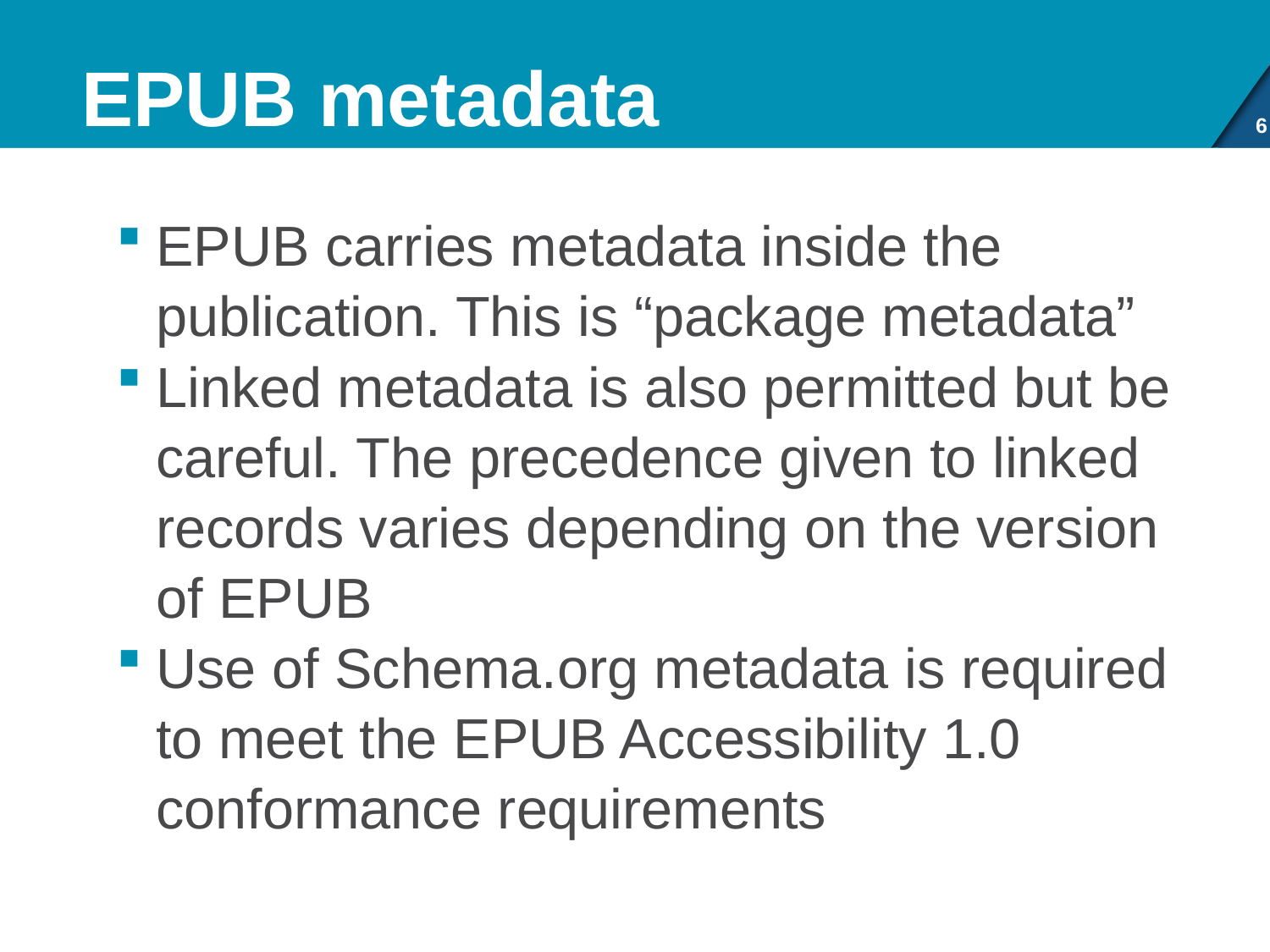

# EPUB metadata
6
EPUB carries metadata inside the publication. This is “package metadata”
Linked metadata is also permitted but be careful. The precedence given to linked records varies depending on the version of EPUB
Use of Schema.org metadata is required to meet the EPUB Accessibility 1.0 conformance requirements